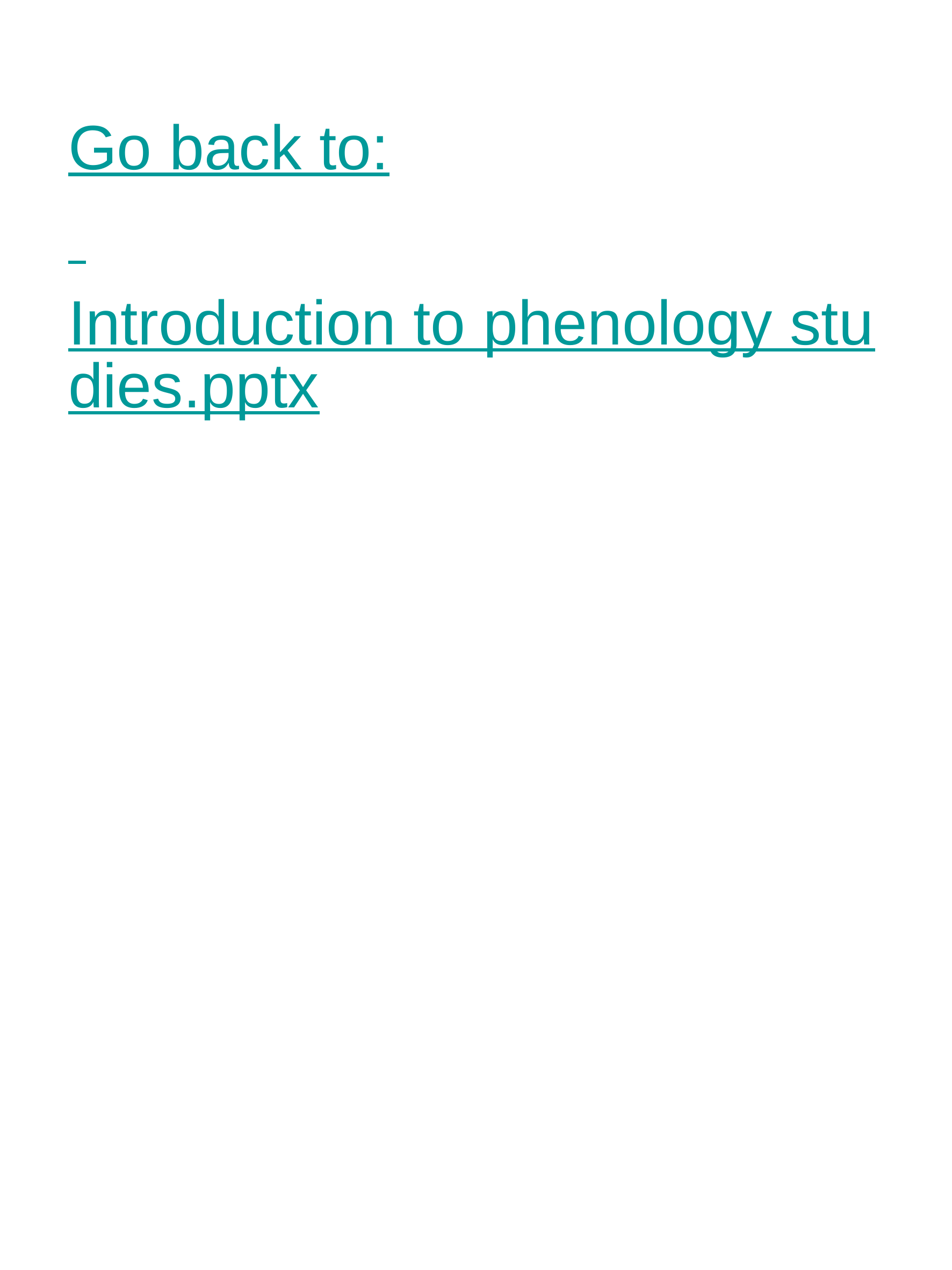

Go back to:

Introduction to phenology studies.pptx